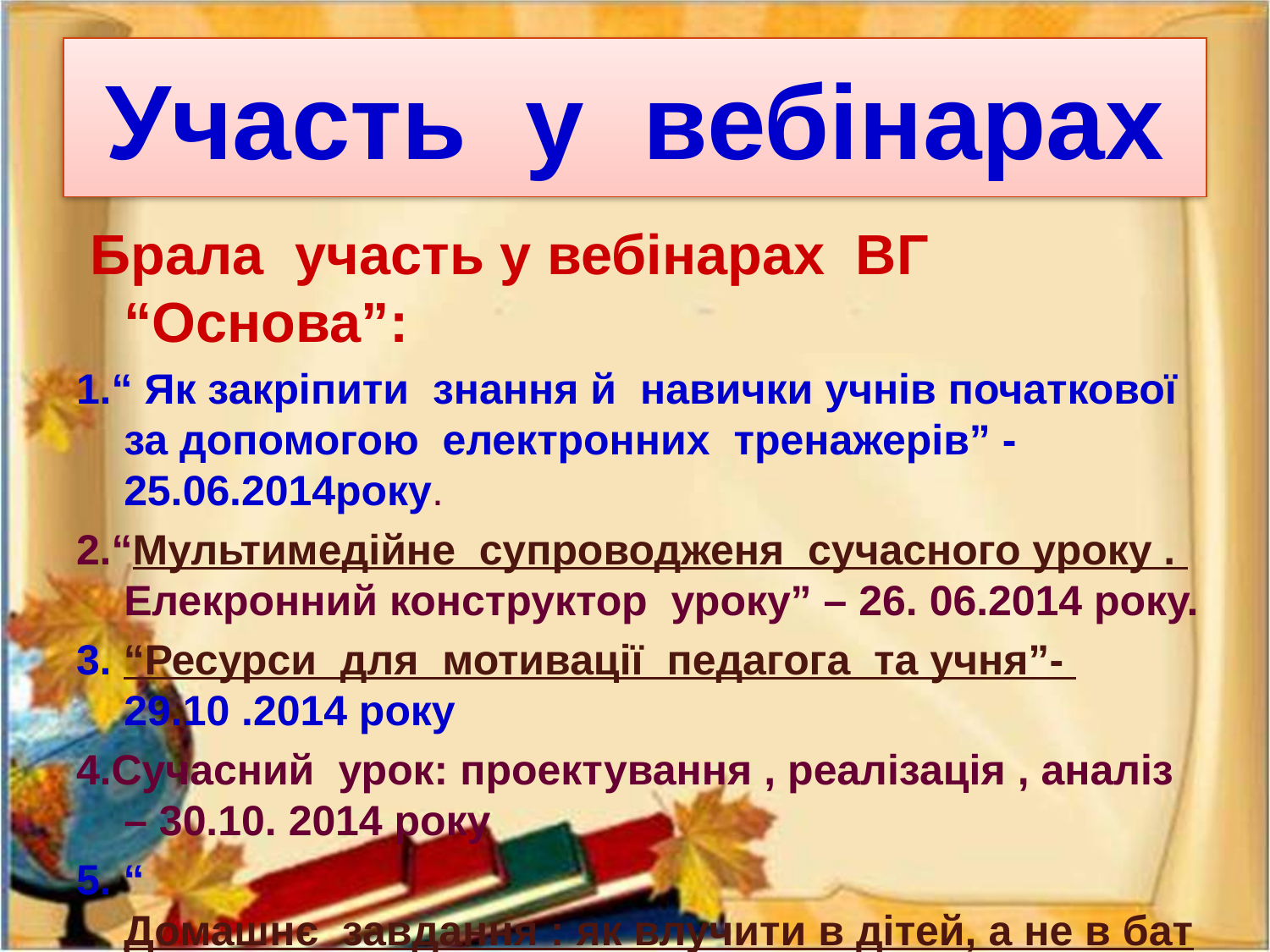

# Участь  у  вебінарах
 Брала  участь у вебінарах  ВГ “Основа”:
1.“ Як закріпити  знання й  навички учнів початкової   за допомогою  електронних  тренажерів” -25.06.2014року.
2.“Мультимедійне  супроводженя  сучасного уроку . Елекронний конструктор  уроку” – 26. 06.2014 року.
3. “Ресурси  для  мотивації  педагога  та учня”- 29.10 .2014 року
4.Сучасний  урок: проектування , реалізація , аналіз – 30.10. 2014 року
5. “Домашнє  завдання : як влучити в дітей, а не в батьків “-10.12.2014 року.
6. “”Шляхи   підвищеня  якості  шкільного уроку  в нових умовах “ – 18.10. 2014 року..